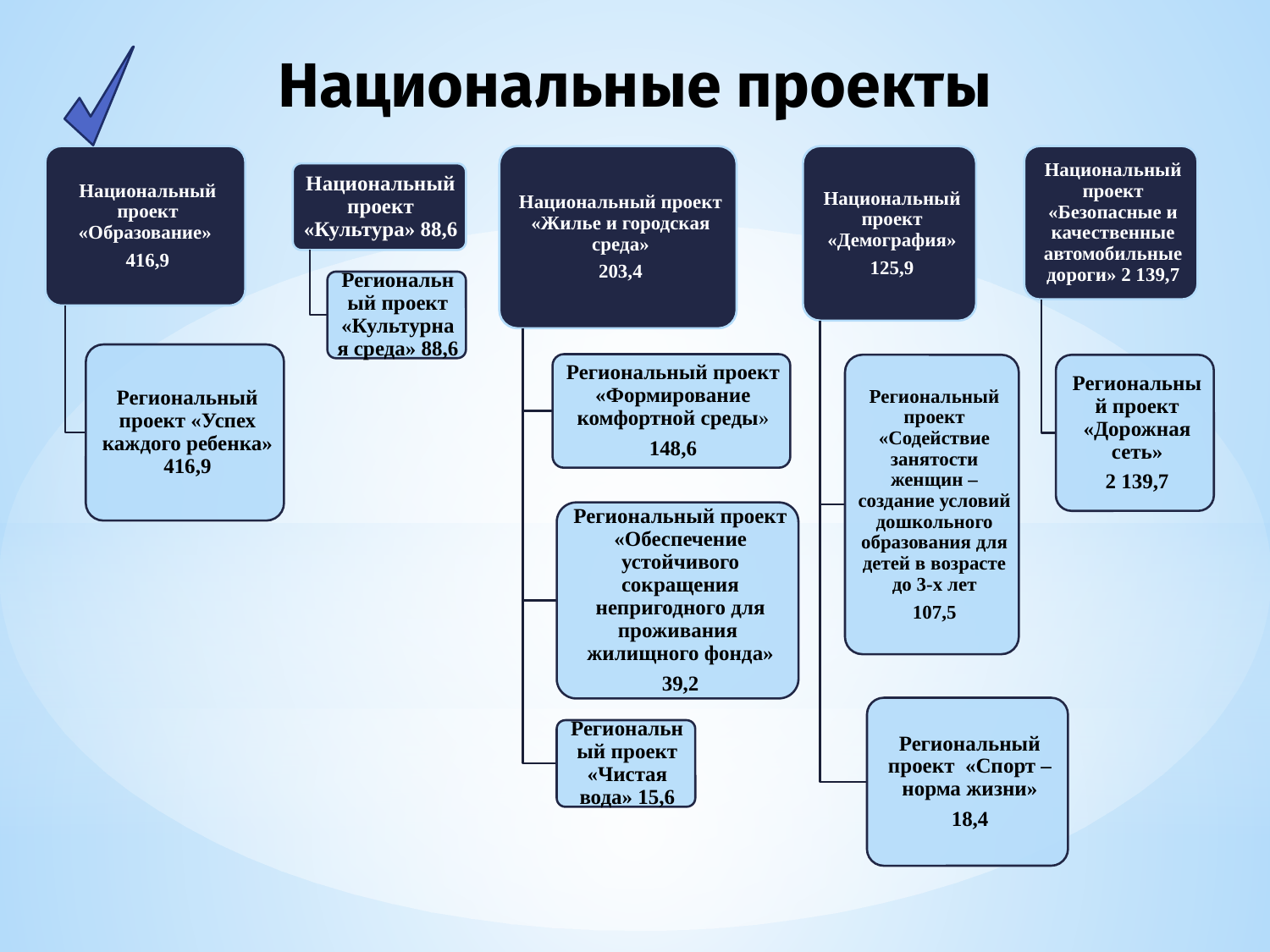

# Национальные проекты

Национальный проект «Образование»
416,9
Региональный проект «Успех каждого ребенка» 416,9
Национальный проект «Культура» 88,6
Региональный проект «Культурная среда» 88,6
Национальный проект «Жилье и городская среда»
203,4
Региональный проект «Формирование комфортной среды»
148,6
Региональный проект «Обеспечение устойчивого сокращения непригодного для проживания  жилищного фонда»
39,2
Региональный проект «Чистая вода» 15,6
Национальный проект «Демография»
125,9
Региональный проект «Содействие занятости женщин – создание условий дошкольного образования для детей в возрасте до 3-х лет
107,5
Региональный проект  «Спорт –норма жизни»
18,4
Национальный проект «Безопасные и качественные автомобильные дороги» 2 139,7
Региональный проект «Дорожная сеть»
2 139,7